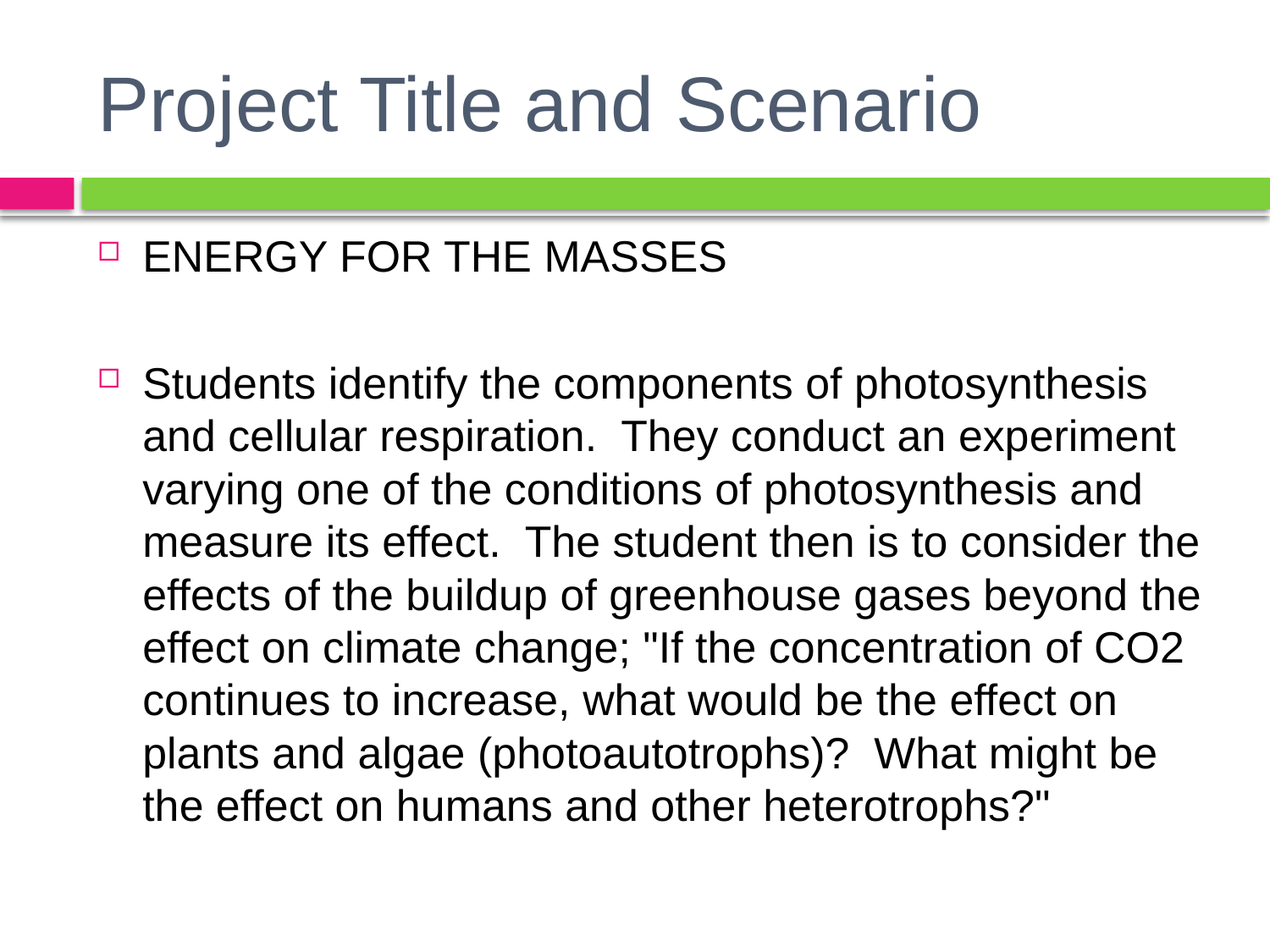

# Project Title and Scenario
ENERGY FOR THE MASSES

Students identify the components of photosynthesis and cellular respiration.  They conduct an experiment varying one of the conditions of photosynthesis and measure its effect.  The student then is to consider the effects of the buildup of greenhouse gases beyond the effect on climate change; "If the concentration of CO2 continues to increase, what would be the effect on plants and algae (photoautotrophs)?  What might be the effect on humans and other heterotrophs?"